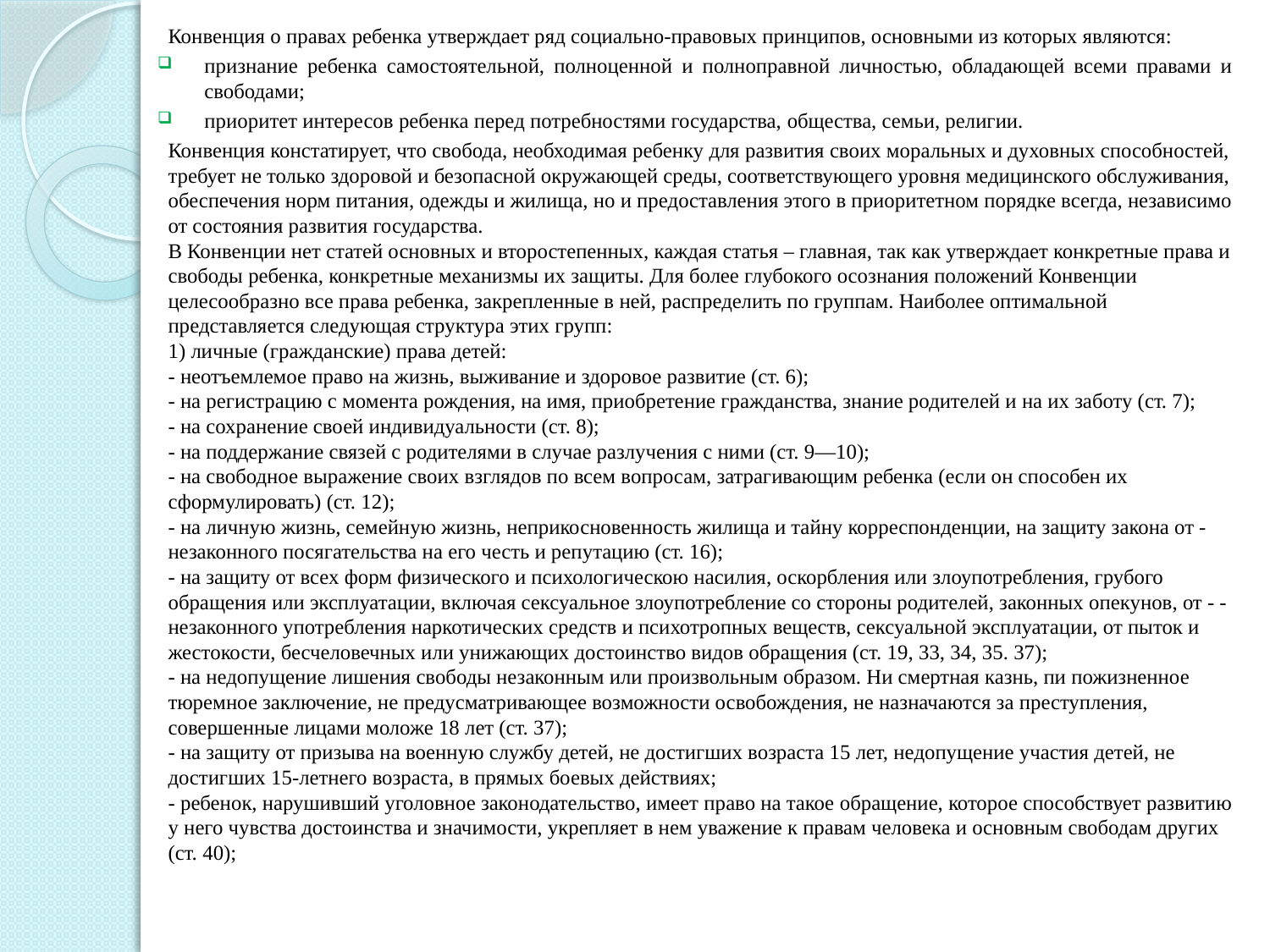

Конвенция о правах ребенка утверждает ряд социально-правовых принципов, основными из которых являются:
признание ребенка самостоятельной, полноценной и полноправной личностью, обладающей всеми правами и свободами;
приоритет интересов ребенка перед потребностями государства, общества, семьи, религии.
Конвенция констатирует, что свобода, необходимая ребенку для развития своих моральных и духовных способностей, требует не только здоровой и безопасной окружающей среды, соответствующего уровня медицинского обслуживания, обеспечения норм питания, одежды и жилища, но и предоставления этого в приоритетном порядке всегда, независимо от состояния развития государства.
В Конвенции нет статей основных и второстепенных, каждая статья – главная, так как утверждает конкретные права и свободы ребенка, конкретные механизмы их защиты. Для более глубокого осознания положений Конвенции целесообразно все права ребенка, закрепленные в ней, распределить по группам. Наиболее оптимальной представляется следующая структура этих групп:
1) личные (гражданские) права детей:
- неотъемлемое право на жизнь, выживание и здоровое развитие (ст. 6);
- на регистрацию с момента рождения, на имя, приобретение гражданства, знание родителей и на их заботу (ст. 7);
- на сохранение своей индивидуальности (ст. 8);
- на поддержание связей с родителями в случае разлучения с ними (ст. 9—10);
- на свободное выражение своих взглядов по всем вопросам, затрагивающим ребенка (если он способен их сформулировать) (ст. 12);
- на личную жизнь, семейную жизнь, неприкосновенность жилища и тайну корреспонденции, на защиту закона от - незаконного посягательства на его честь и репутацию (ст. 16);
- на защиту от всех форм физического и психологическою насилия, оскорбления или злоупотребления, грубого обращения или эксплуатации, включая сексуальное злоупотребление со стороны родителей, законных опекунов, от - - незаконного употребления наркотических средств и психотропных веществ, сексуальной эксплуатации, от пыток и жестокости, бесчеловечных или унижающих достоинство видов обращения (ст. 19, 33, 34, 35. 37);
- на недопущение лишения свободы незаконным или произвольным образом. Ни смертная казнь, пи пожизненное тюремное заключение, не предусматривающее возможности освобождения, не назначаются за преступления, совершенные лицами моложе 18 лет (ст. 37);
- на защиту от призыва на военную службу детей, не достигших возраста 15 лет, недопущение участия детей, не достигших 15-летнего возраста, в прямых боевых действиях;
- ребенок, нарушивший уголовное законодательство, имеет право на такое обращение, которое способствует развитию у него чувства достоинства и значимости, укрепляет в нем уважение к правам человека и основным свободам других (ст. 40);